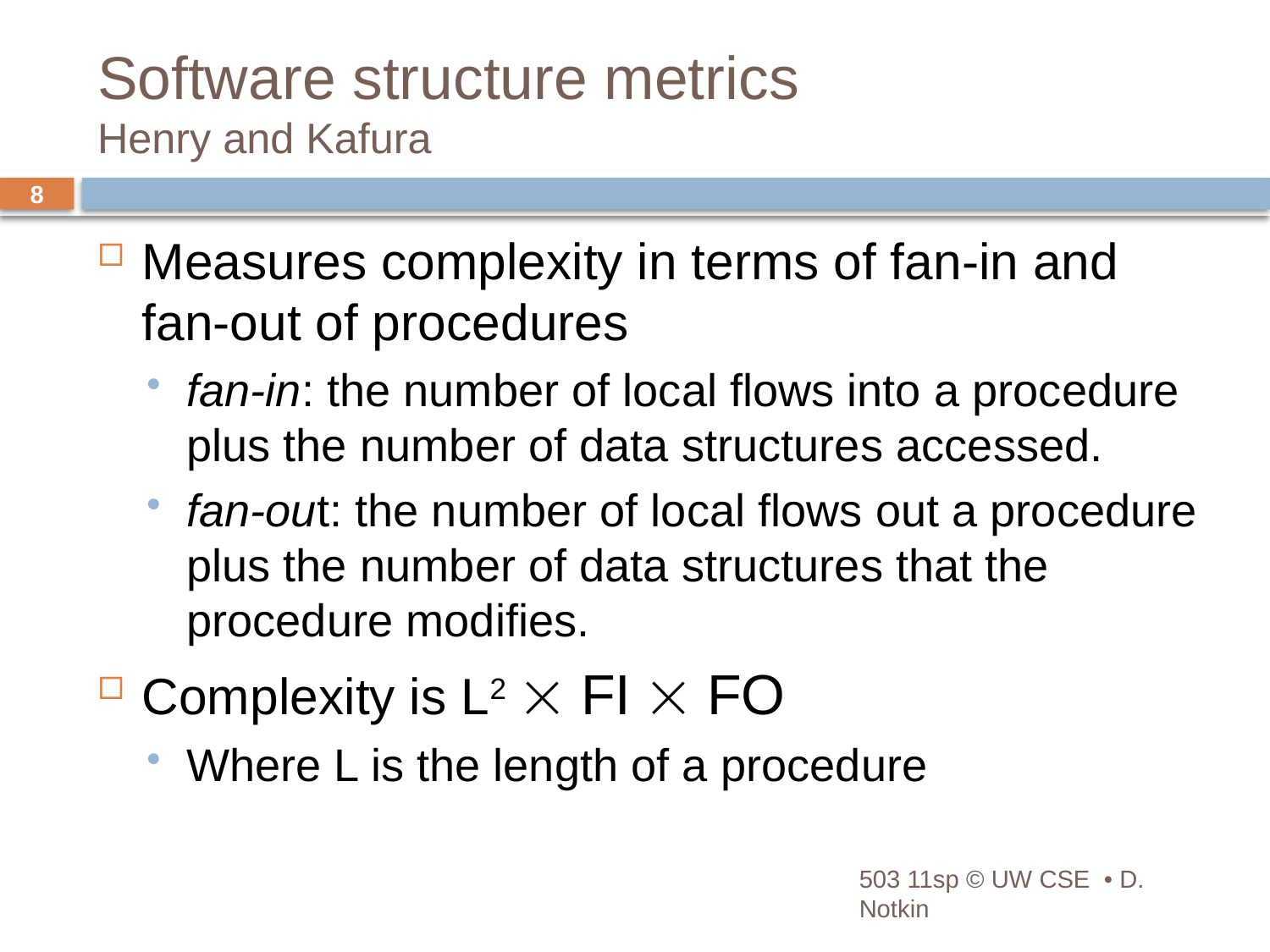

# Software structure metrics Henry and Kafura
8
Measures complexity in terms of fan-in and fan-out of procedures
fan-in: the number of local flows into a procedure plus the number of data structures accessed.
fan-out: the number of local flows out a procedure plus the number of data structures that the procedure modifies.
Complexity is L2 × FI × FO
Where L is the length of a procedure
503 11sp © UW CSE  • D. Notkin